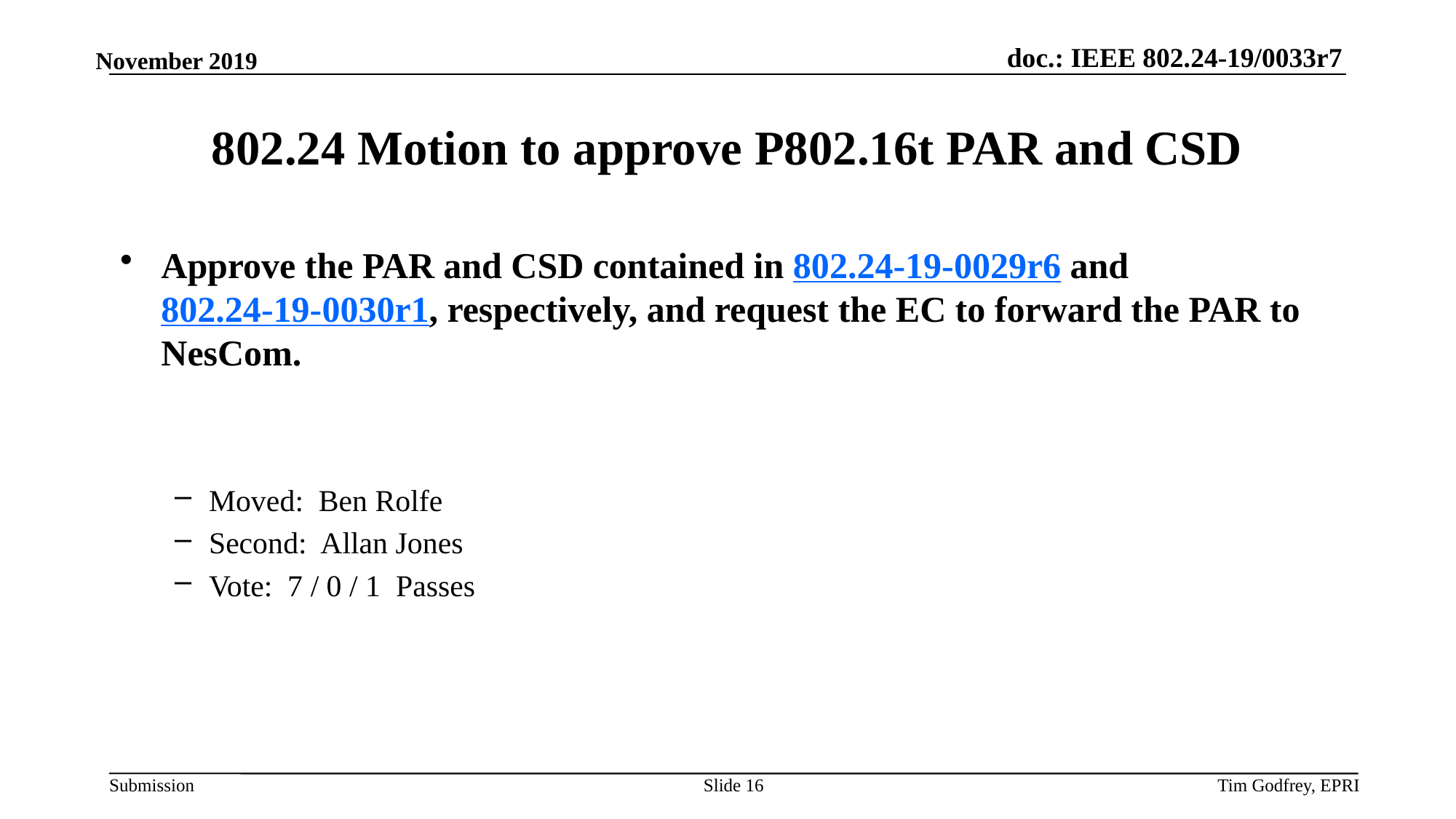

# 802.24 Motion to approve P802.16t PAR and CSD
Approve the PAR and CSD contained in 802.24-19-0029r6 and 802.24-19-0030r1, respectively, and request the EC to forward the PAR to NesCom.

Moved:  Ben Rolfe
Second:  Allan Jones
Vote:  7 / 0 / 1  Passes
Slide 16
Tim Godfrey, EPRI